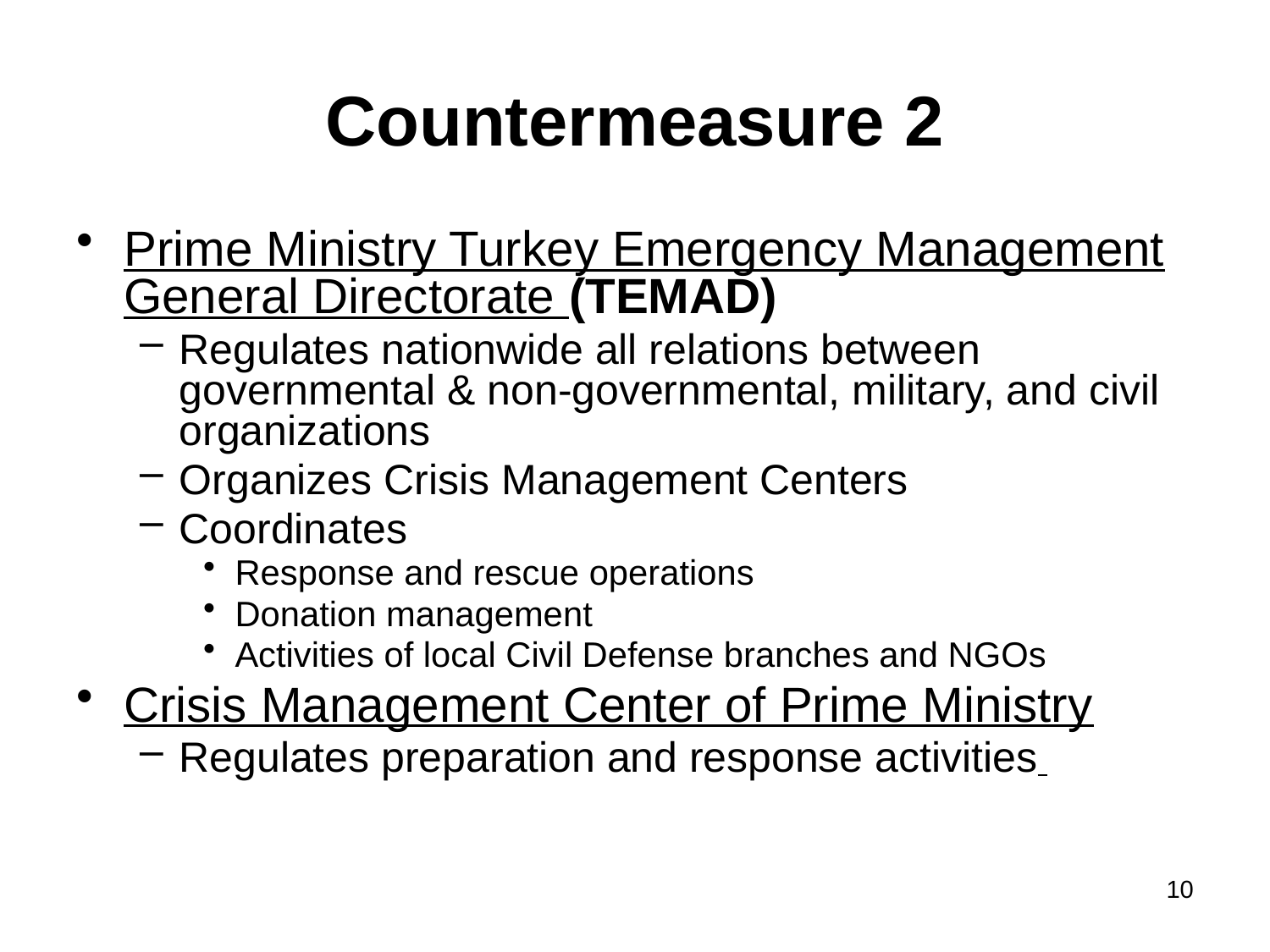

# Countermeasure 2
Prime Ministry Turkey Emergency Management General Directorate (TEMAD)
Regulates nationwide all relations between governmental & non-governmental, military, and civil organizations
Organizes Crisis Management Centers
Coordinates
Response and rescue operations
Donation management
Activities of local Civil Defense branches and NGOs
Crisis Management Center of Prime Ministry
Regulates preparation and response activities

10